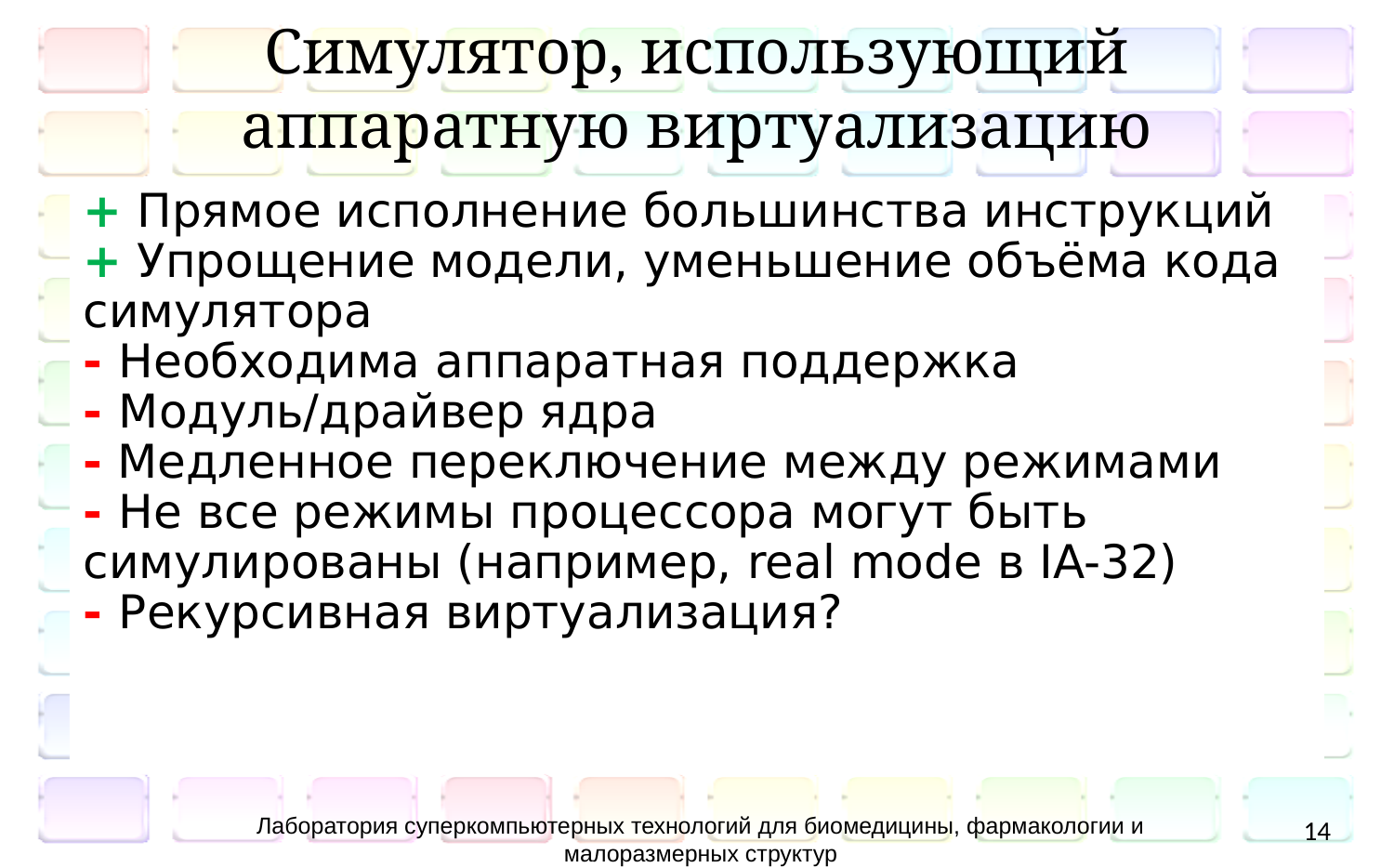

Симулятор, использующий аппаратную виртуализацию
+ Прямое исполнение большинства инструкций
+ Упрощение модели, уменьшение объёма кода симулятора
- Необходима аппаратная поддержка
- Модуль/драйвер ядра
- Медленное переключение между режимами
- Не все режимы процессора могут быть симулированы (например, real mode в IA-32)
- Рекурсивная виртуализация?
Лаборатория суперкомпьютерных технологий для биомедицины, фармакологии и малоразмерных структур
14